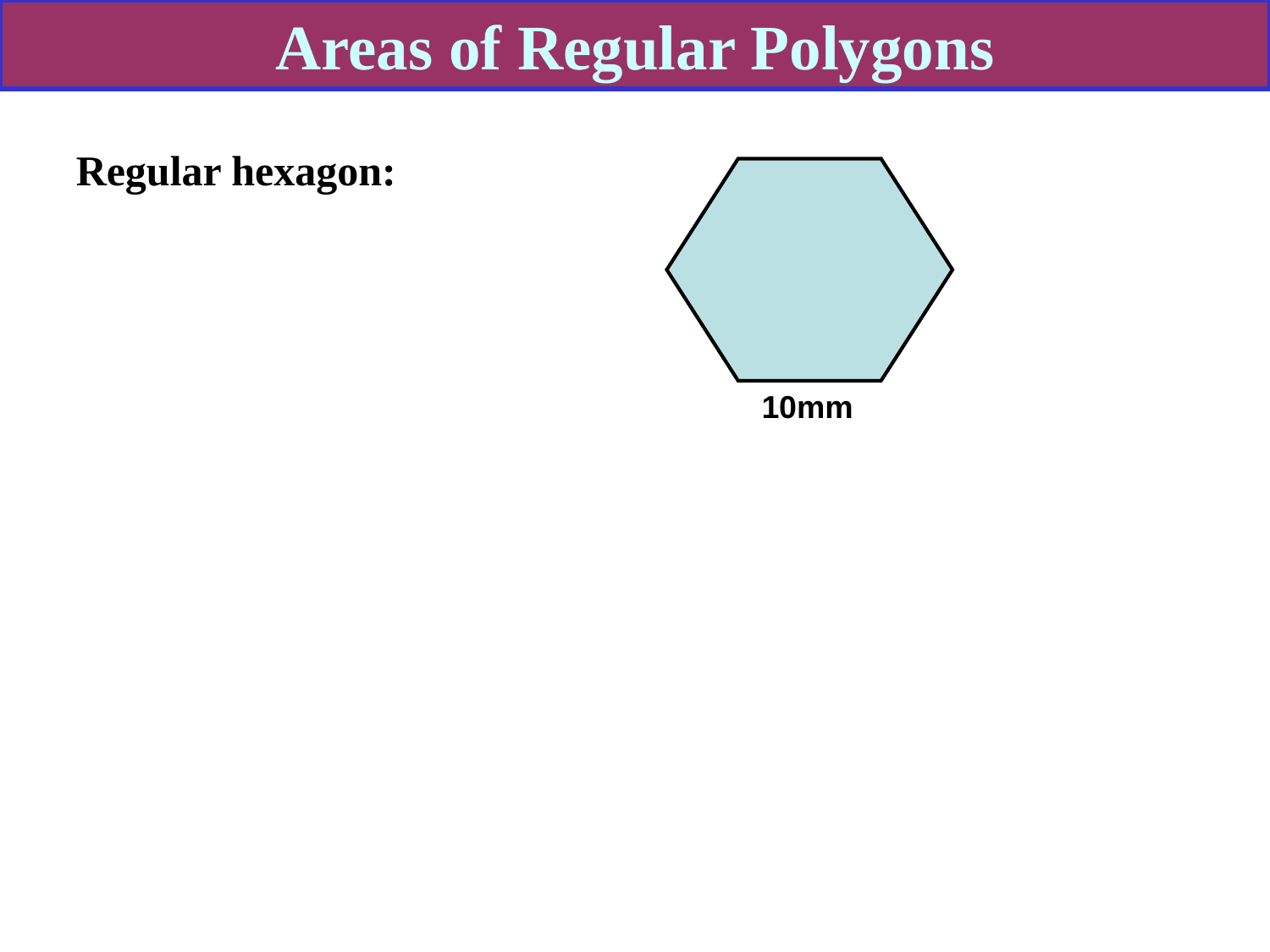

Areas of Regular Polygons
Regular hexagon:

10mm